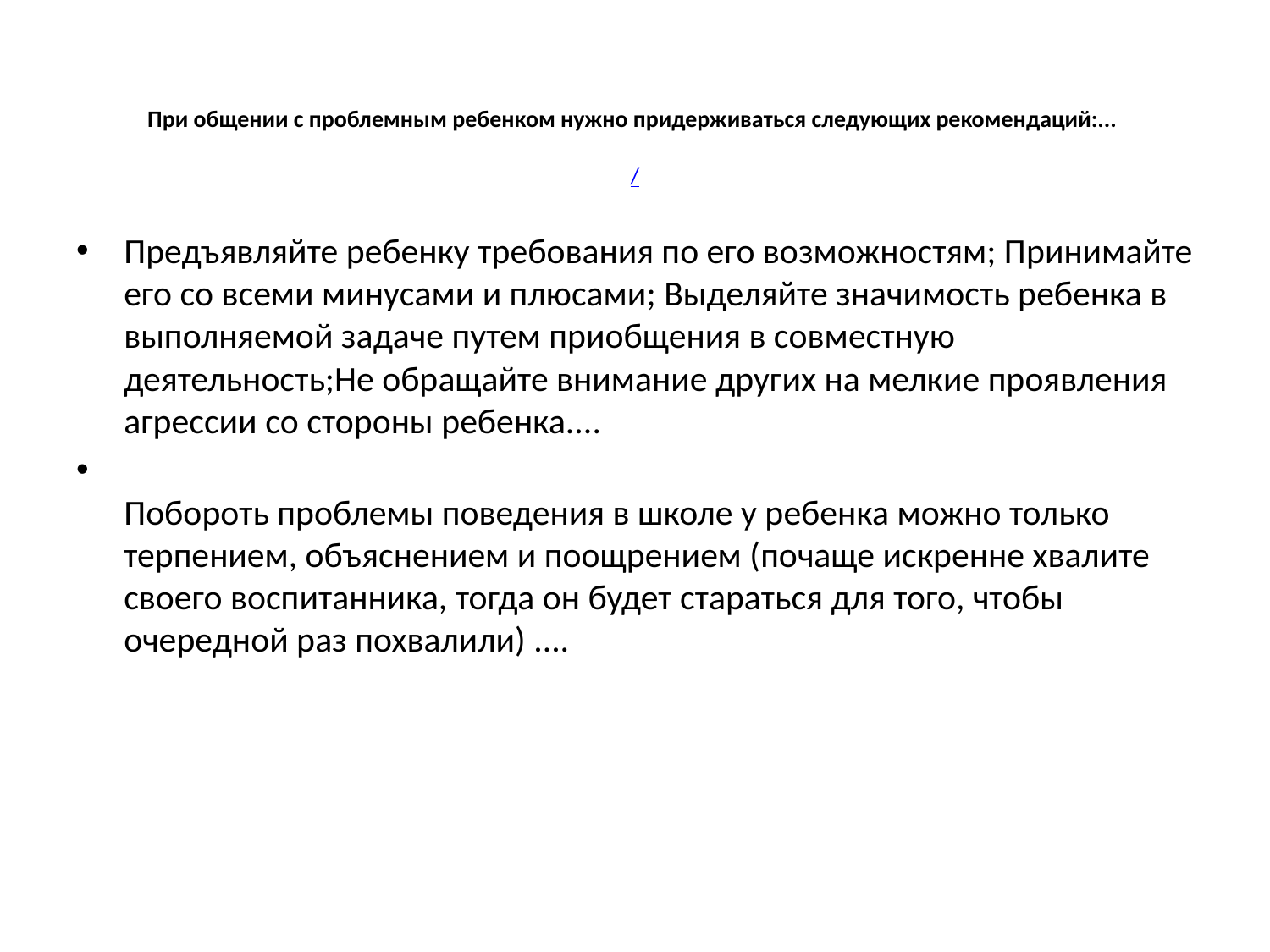

# При общении с проблемным ребенком нужно придерживаться следующих рекомендаций:...  /
Предъявляйте ребенку требования по его возможностям; Принимайте его со всеми минусами и плюсами; Выделяйте значимость ребенка в выполняемой задаче путем приобщения в совместную деятельность;Не обращайте внимание других на мелкие проявления агрессии со стороны ребенка....
Побороть проблемы поведения в школе у ребенка можно только терпением, объяснением и поощрением (почаще искренне хвалите своего воспитанника, тогда он будет стараться для того, чтобы очередной раз похвалили) ....